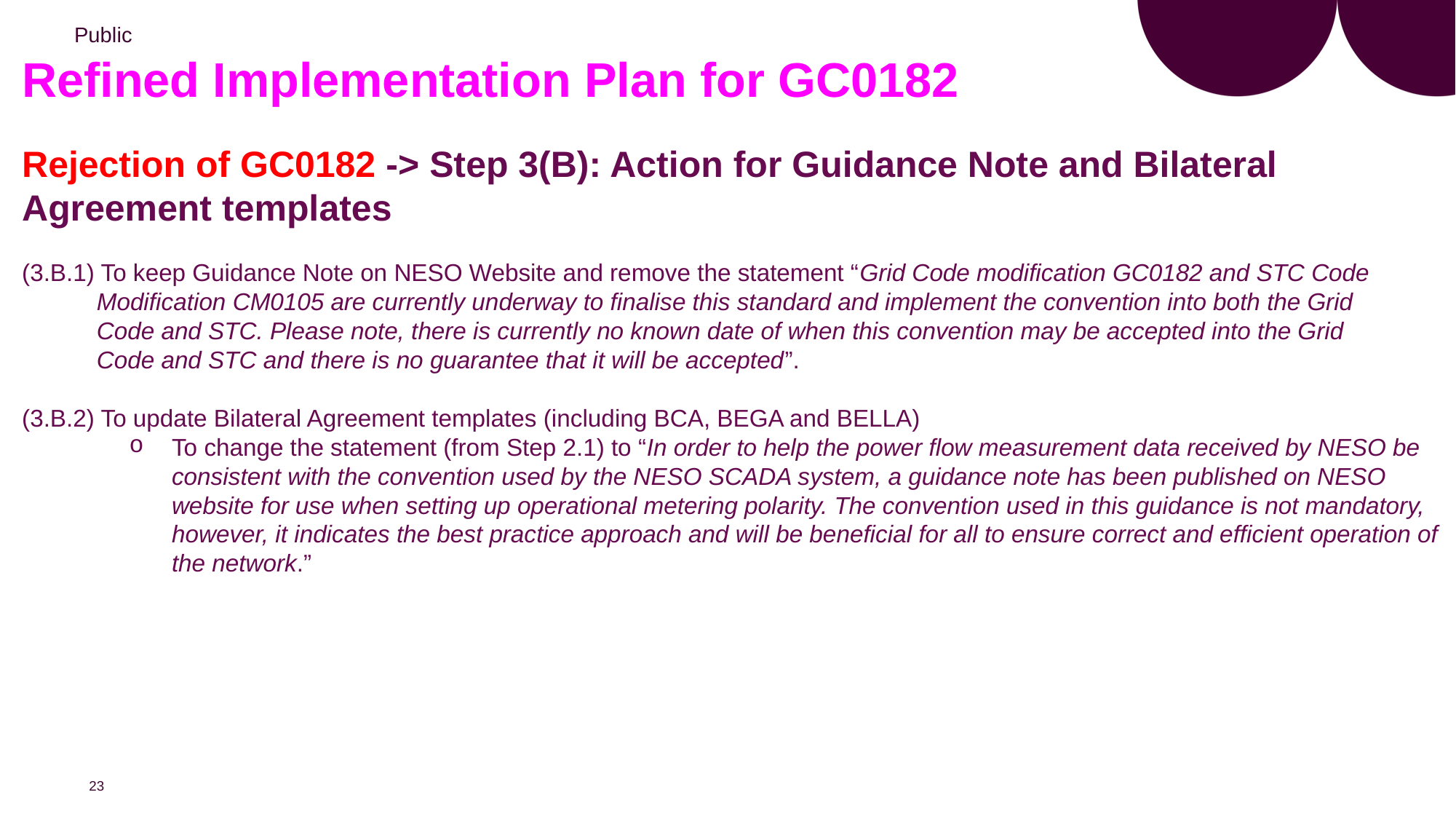

# Refined Implementation Plan for GC0182
Rejection of GC0182 -> Step 3(B): Action for Guidance Note and Bilateral Agreement templates

(3.B.1) To keep Guidance Note on NESO Website and remove the statement “Grid Code modification GC0182 and STC Code Modification CM0105 are currently underway to finalise this standard and implement the convention into both the Grid Code and STC. Please note, there is currently no known date of when this convention may be accepted into the Grid Code and STC and there is no guarantee that it will be accepted”.

(3.B.2) To update Bilateral Agreement templates (including BCA, BEGA and BELLA)
To change the statement (from Step 2.1) to “In order to help the power flow measurement data received by NESO be consistent with the convention used by the NESO SCADA system, a guidance note has been published on NESO website for use when setting up operational metering polarity. The convention used in this guidance is not mandatory, however, it indicates the best practice approach and will be beneficial for all to ensure correct and efficient operation of the network.”